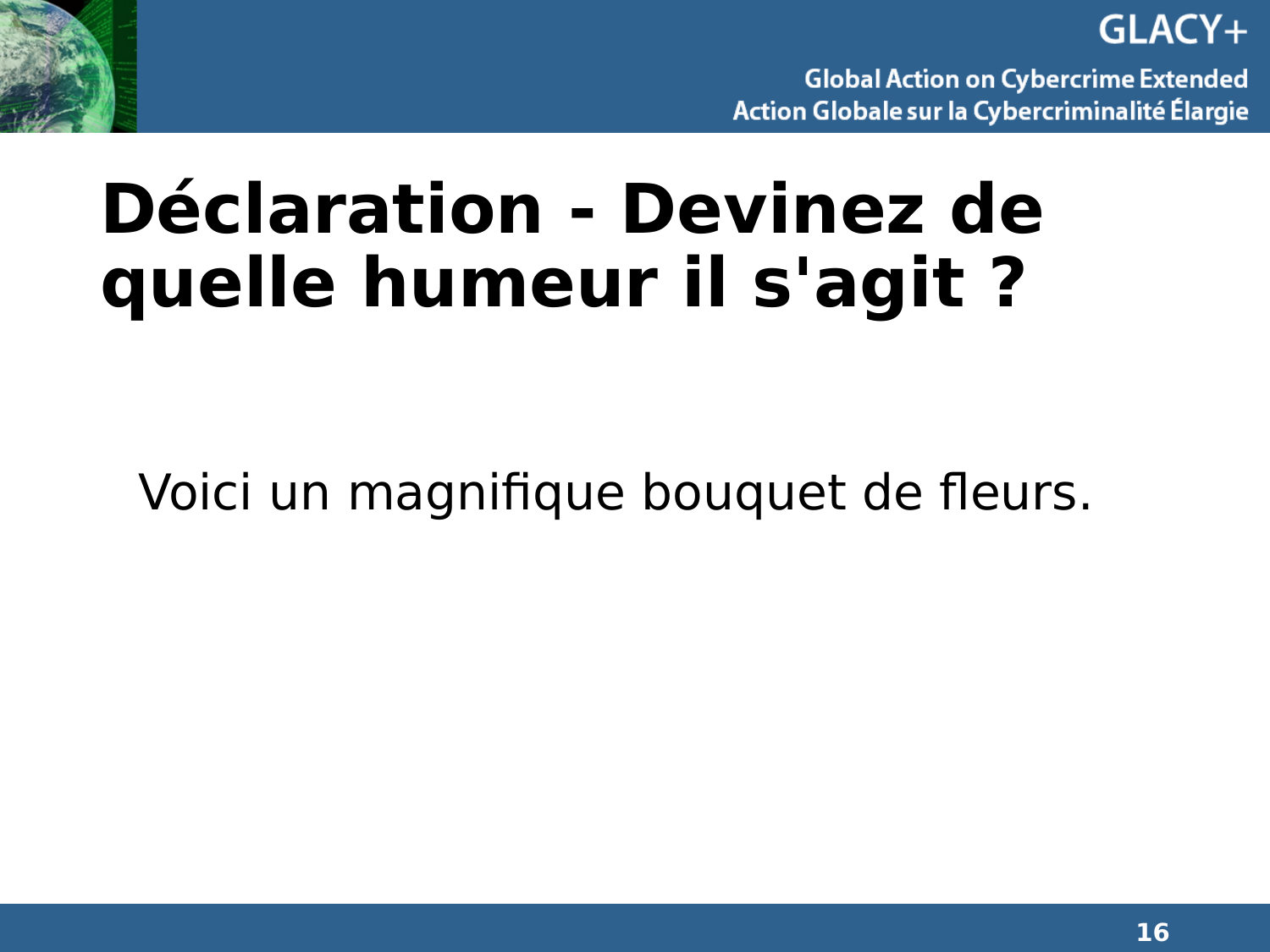

# Déclaration - Devinez de quelle humeur il s'agit ?

Voici un magnifique bouquet de fleurs.

16